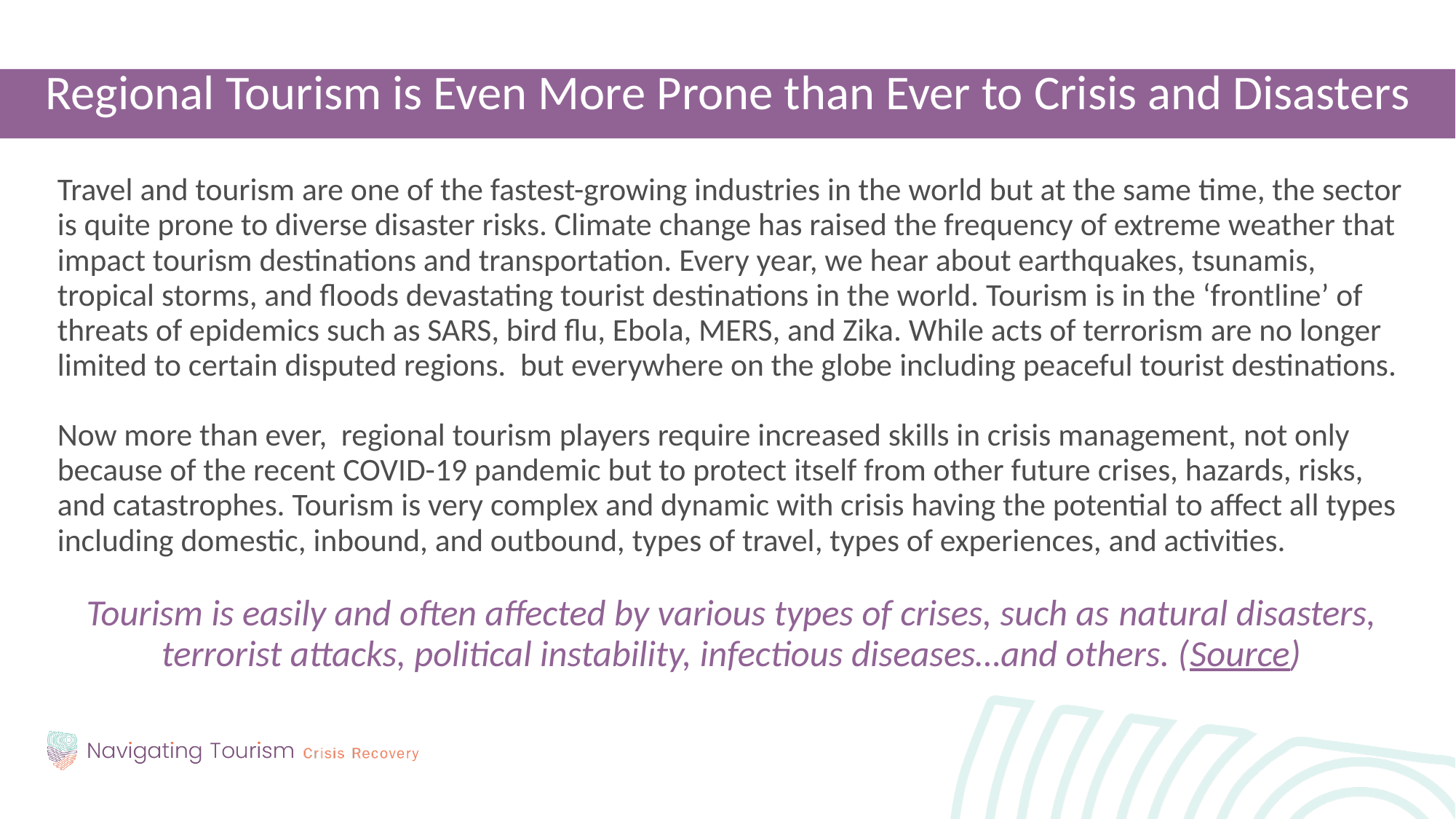

Regional Tourism is Even More Prone than Ever to Crisis and Disasters
Travel and tourism are one of the fastest-growing industries in the world but at the same time, the sector is quite prone to diverse disaster risks. Climate change has raised the frequency of extreme weather that impact tourism destinations and transportation. Every year, we hear about earthquakes, tsunamis, tropical storms, and floods devastating tourist destinations in the world. Tourism is in the ‘frontline’ of  threats of epidemics such as SARS, bird flu, Ebola, MERS, and Zika. While acts of terrorism are no longer limited to certain disputed regions.  but everywhere on the globe including peaceful tourist destinations.

Now more than ever,  regional tourism players require increased skills in crisis management, not only because of the recent COVID-19 pandemic but to protect itself from other future crises, hazards, risks, and catastrophes. Tourism is very complex and dynamic with crisis having the potential to affect all types including domestic, inbound, and outbound, types of travel, types of experiences, and activities.

Tourism is easily and often affected by various types of crises, such as natural disasters, terrorist attacks, political instability, infectious diseases…and others. (Source)